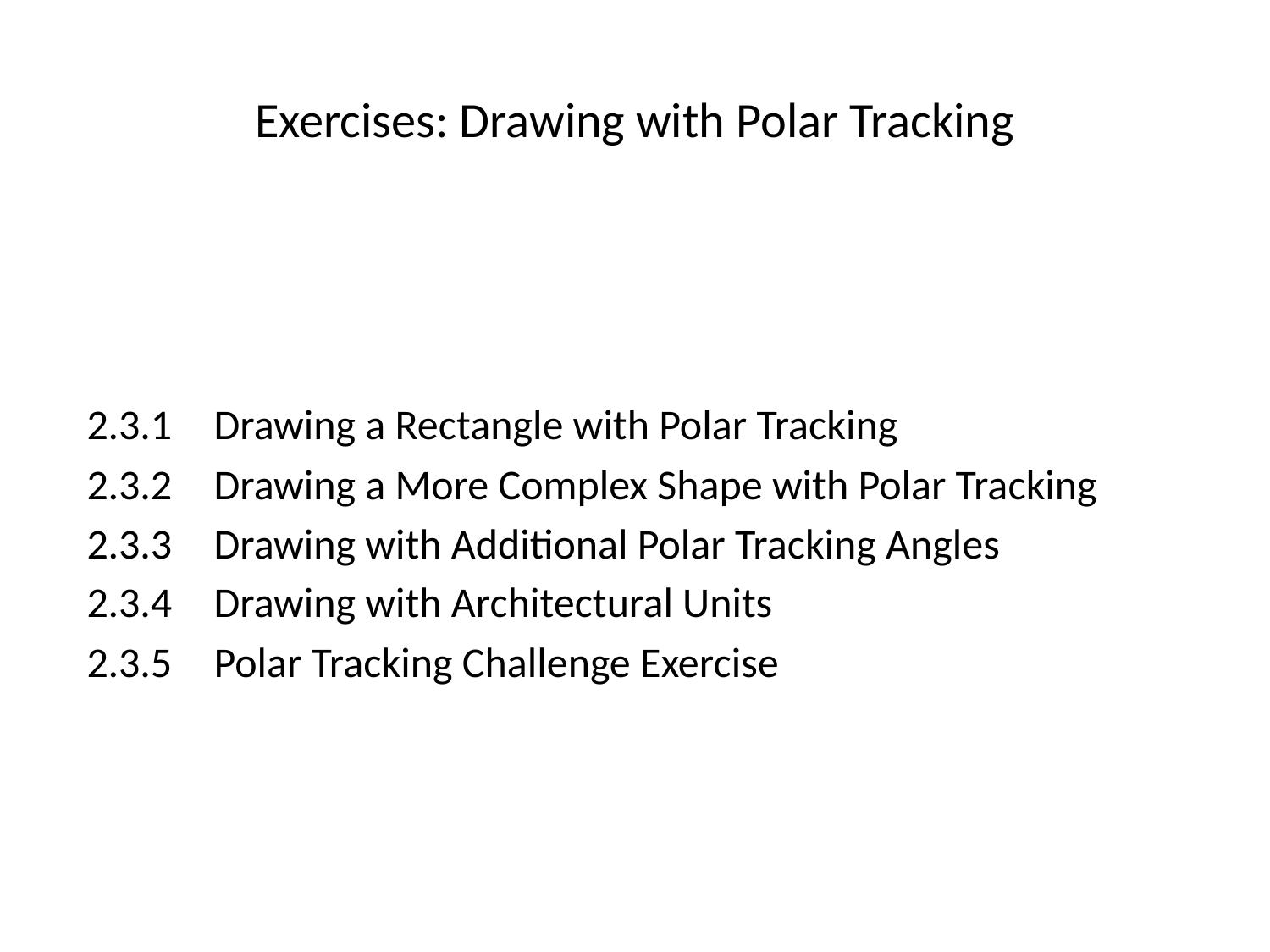

# Exercises: Drawing with Polar Tracking
2.3.1	Drawing a Rectangle with Polar Tracking
2.3.2	Drawing a More Complex Shape with Polar Tracking
2.3.3	Drawing with Additional Polar Tracking Angles
2.3.4	Drawing with Architectural Units
2.3.5	Polar Tracking Challenge Exercise